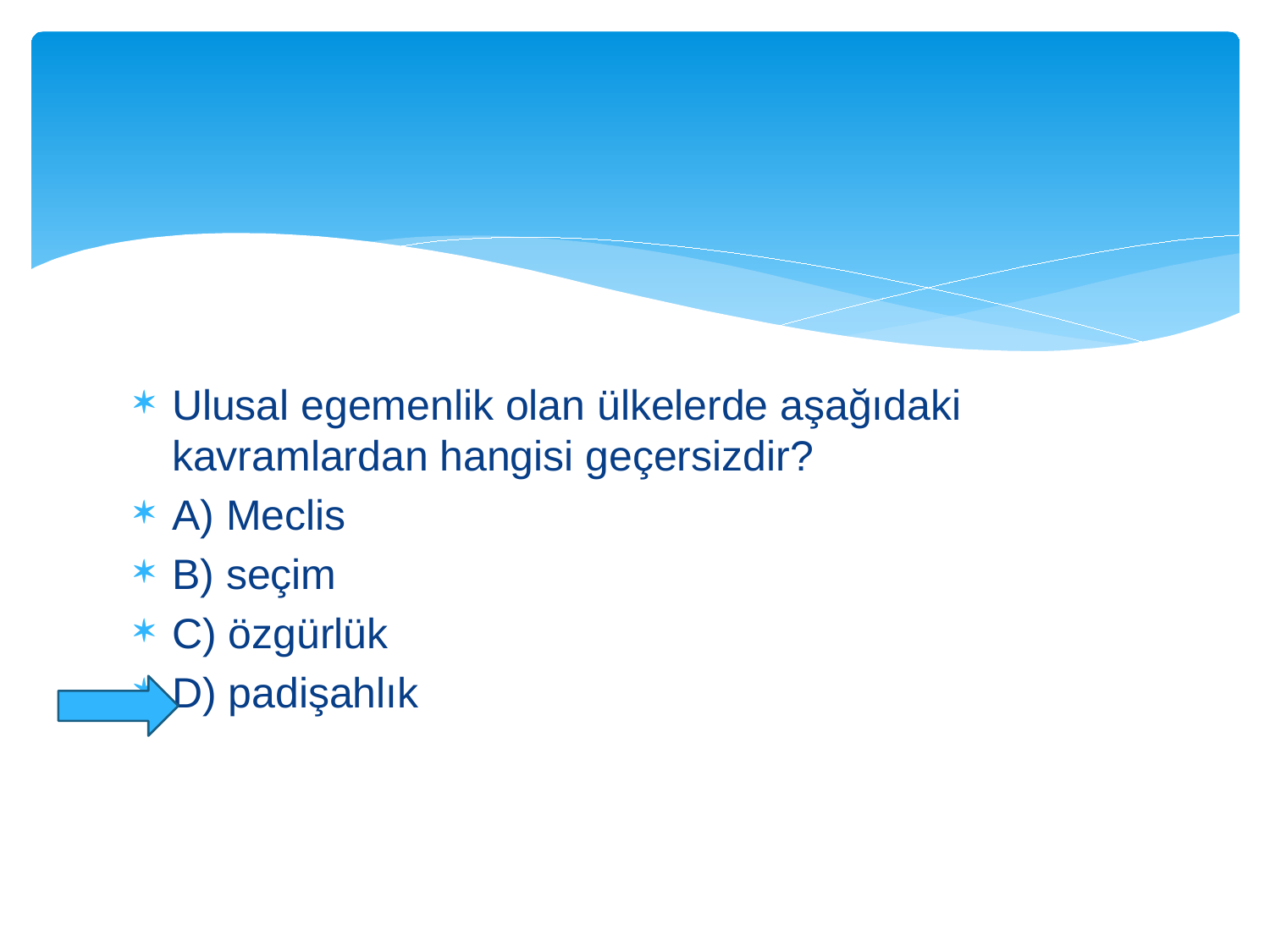

#
Ulusal egemenlik olan ülkelerde aşağıdaki kavramlardan hangisi geçersizdir?
A) Meclis
B) seçim
C) özgürlük
D) padişahlık